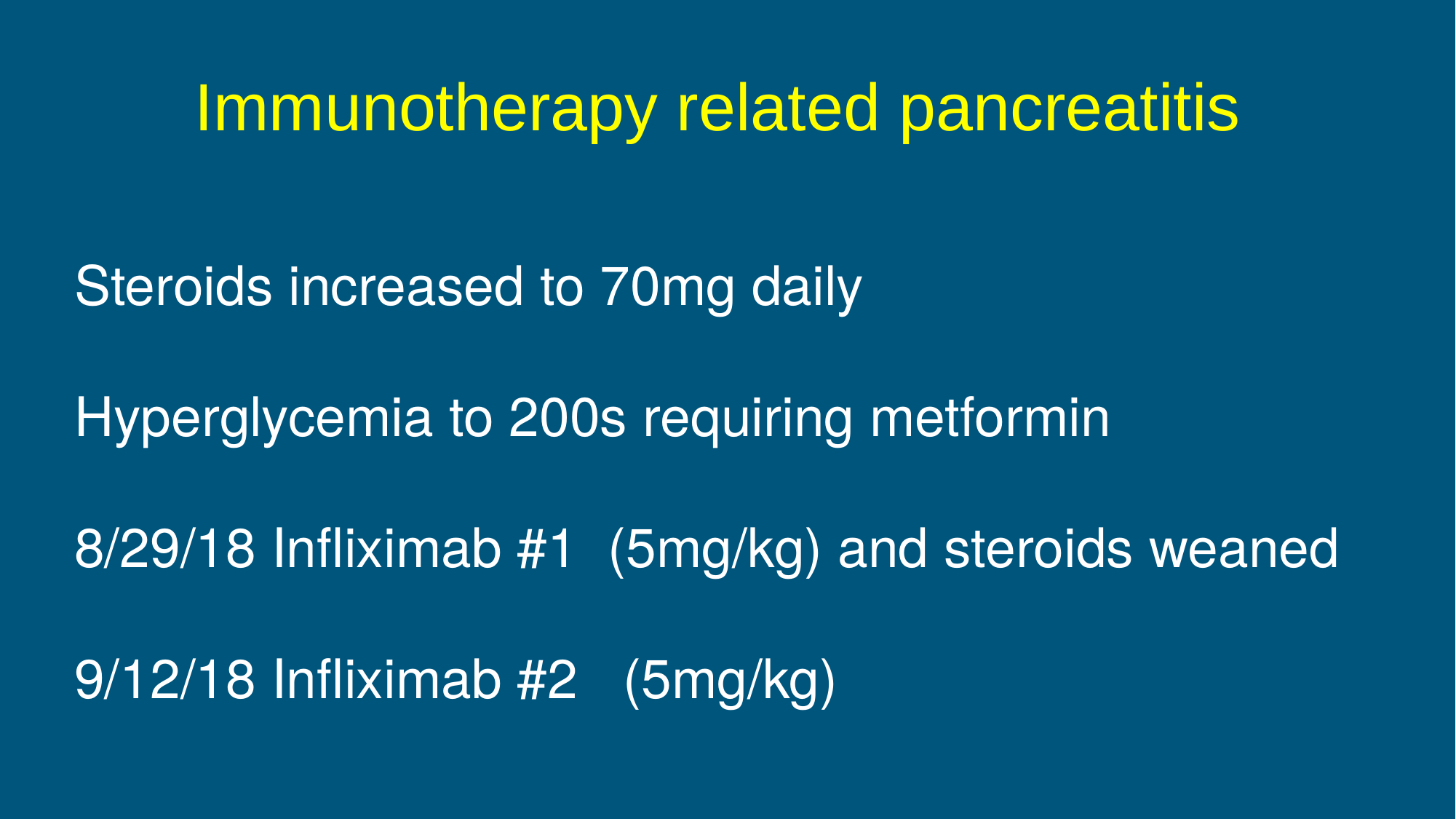

Immunotherapy related pancreatitis

Steroids increased to 70mg daily

Hyperglycemia to 200s requiring metformin

8/29/18 Infliximab #1  (5mg/kg) and steroids weaned

9/12/18 Infliximab #2   (5mg/kg)